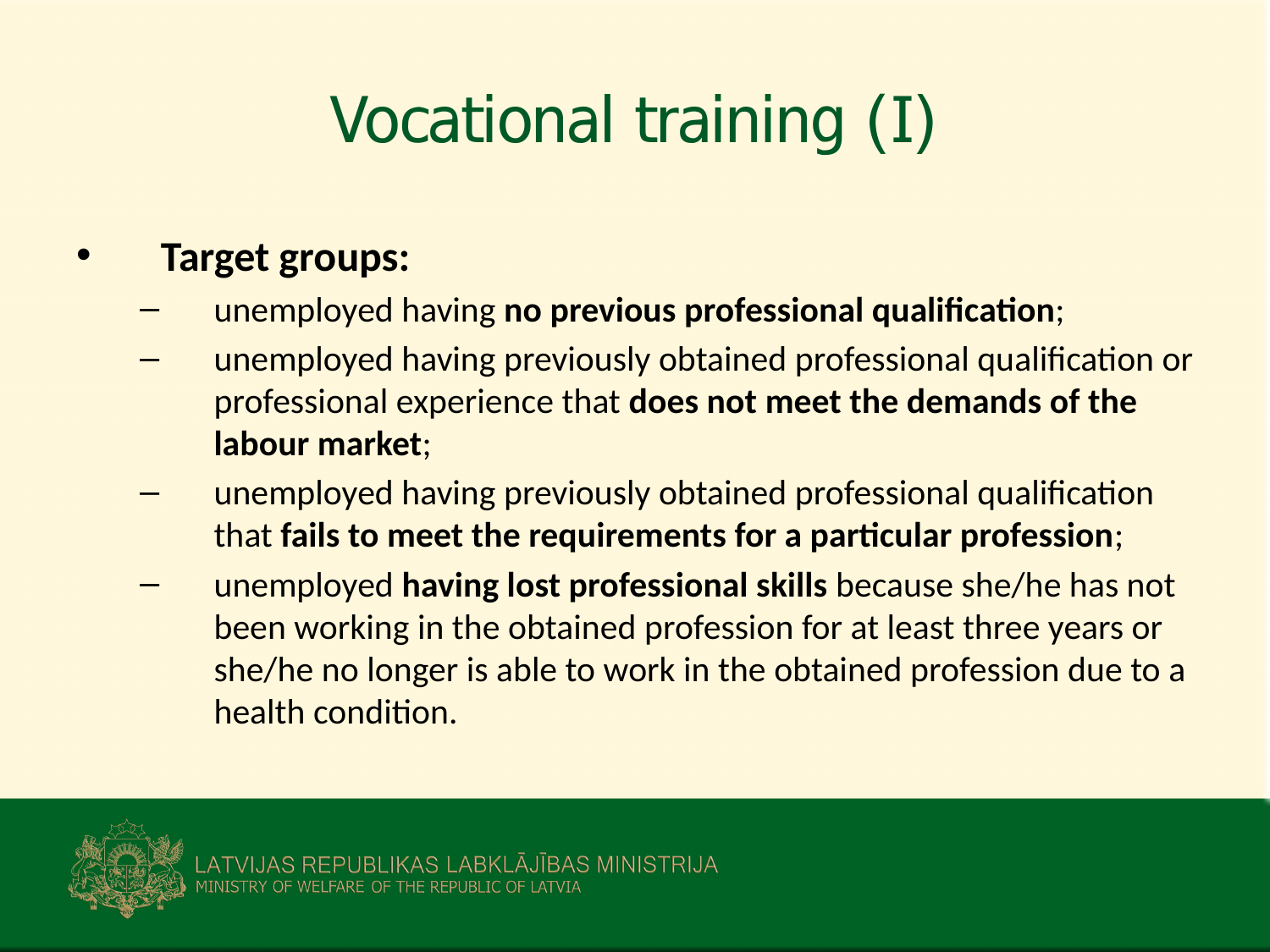

# Vocational training (I)
Target groups:
unemployed having no previous professional qualification;
unemployed having previously obtained professional qualification or professional experience that does not meet the demands of the labour market;
unemployed having previously obtained professional qualification that fails to meet the requirements for a particular profession;
unemployed having lost professional skills because she/he has not been working in the obtained profession for at least three years or she/he no longer is able to work in the obtained profession due to a health condition.